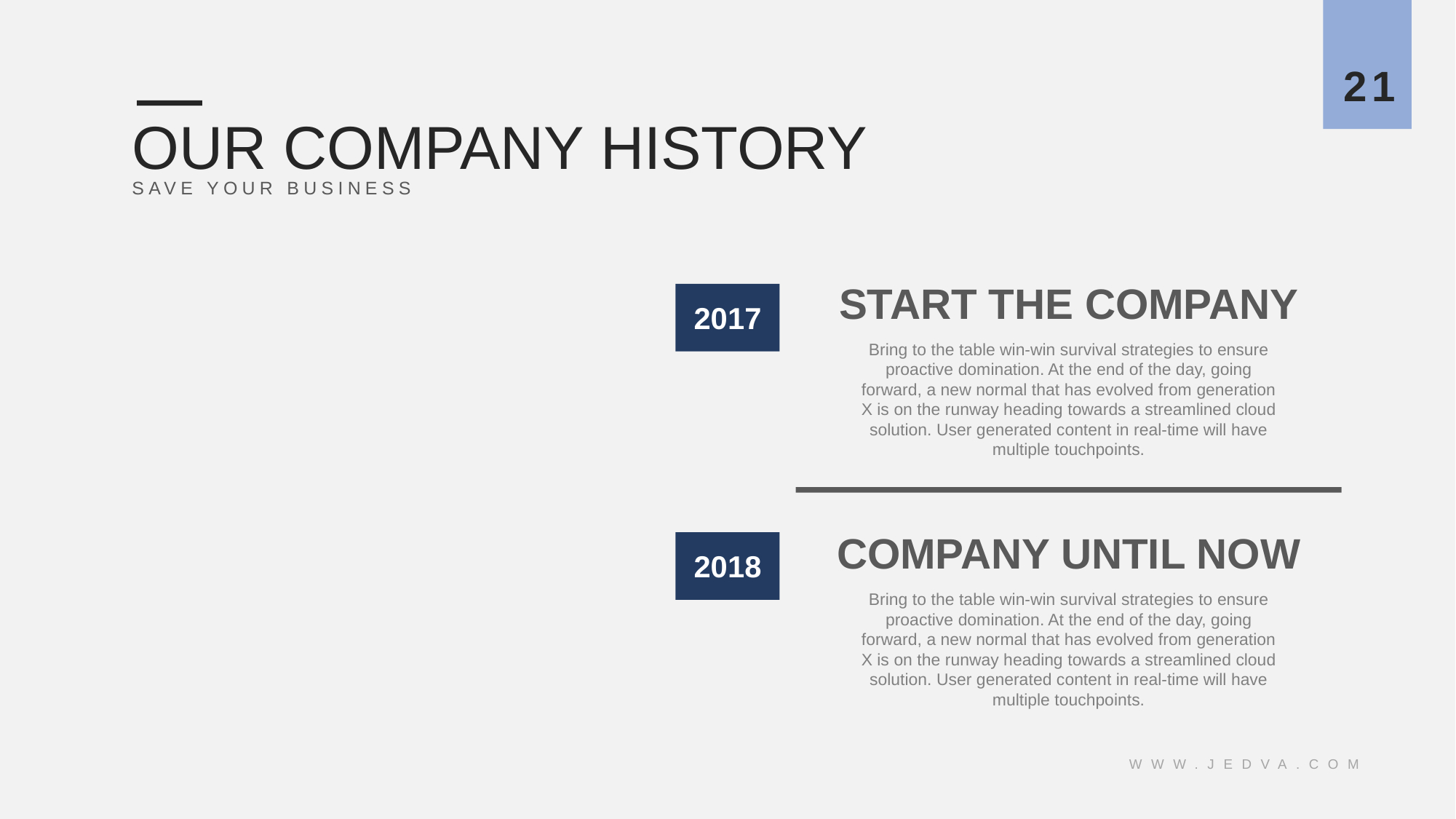

21

OUR COMPANY HISTORY
SAVE YOUR BUSINESS

START THE COMPANY

2017
Bring to the table win-win survival strategies to ensure proactive domination. At the end of the day, going forward, a new normal that has evolved from generation X is on the runway heading towards a streamlined cloud solution. User generated content in real-time will have multiple touchpoints.

COMPANY UNTIL NOW

2018
Bring to the table win-win survival strategies to ensure proactive domination. At the end of the day, going forward, a new normal that has evolved from generation X is on the runway heading towards a streamlined cloud solution. User generated content in real-time will have multiple touchpoints.
WWW.JEDVA.COM